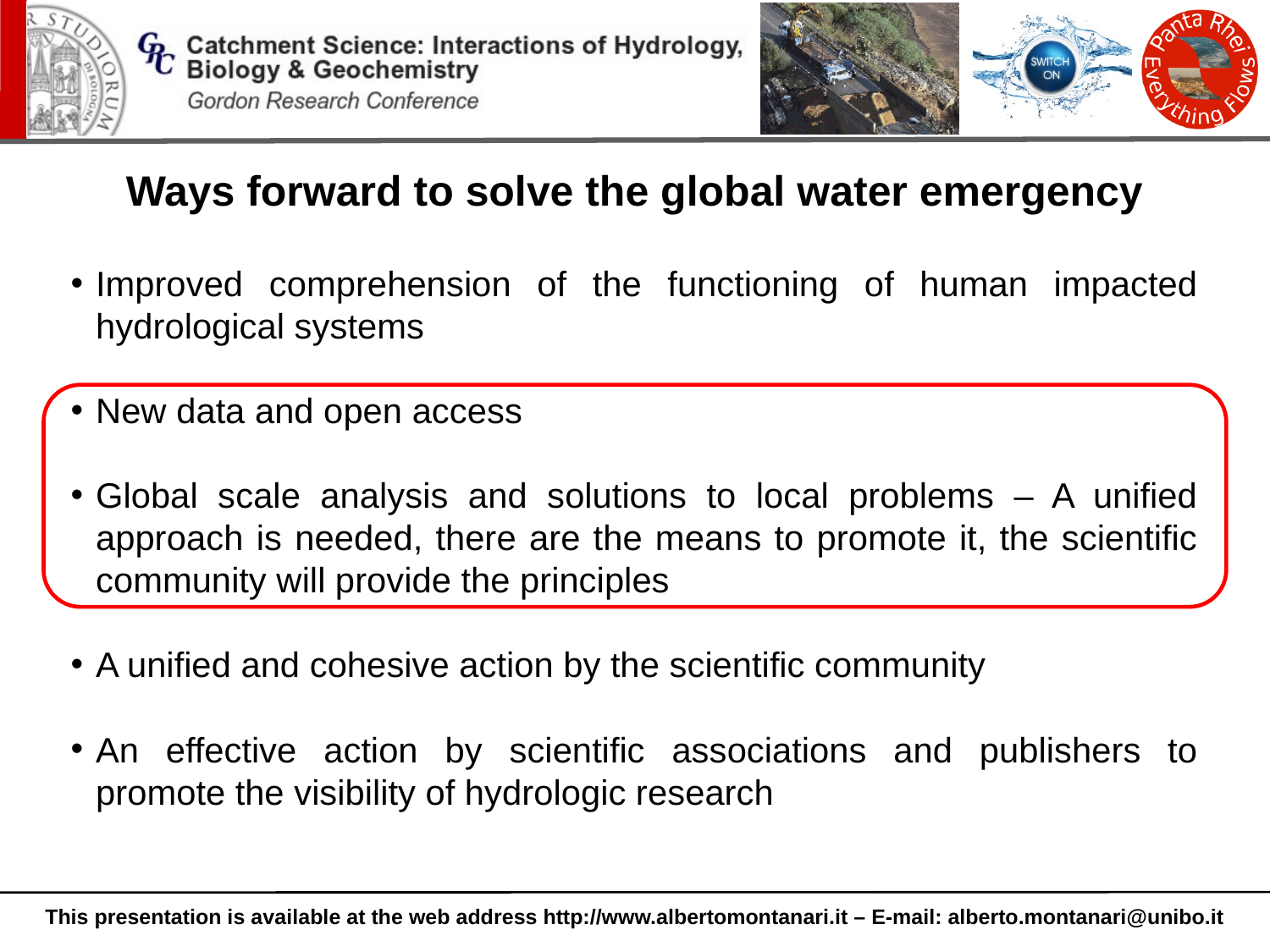

Ways forward to solve the global water emergency
Improved comprehension of the functioning of human impacted hydrological systems

New data and open access

Global scale analysis and solutions to local problems – A unified approach is needed, there are the means to promote it, the scientific community will provide the principles

A unified and cohesive action by the scientific community

An effective action by scientific associations and publishers to promote the visibility of hydrologic research